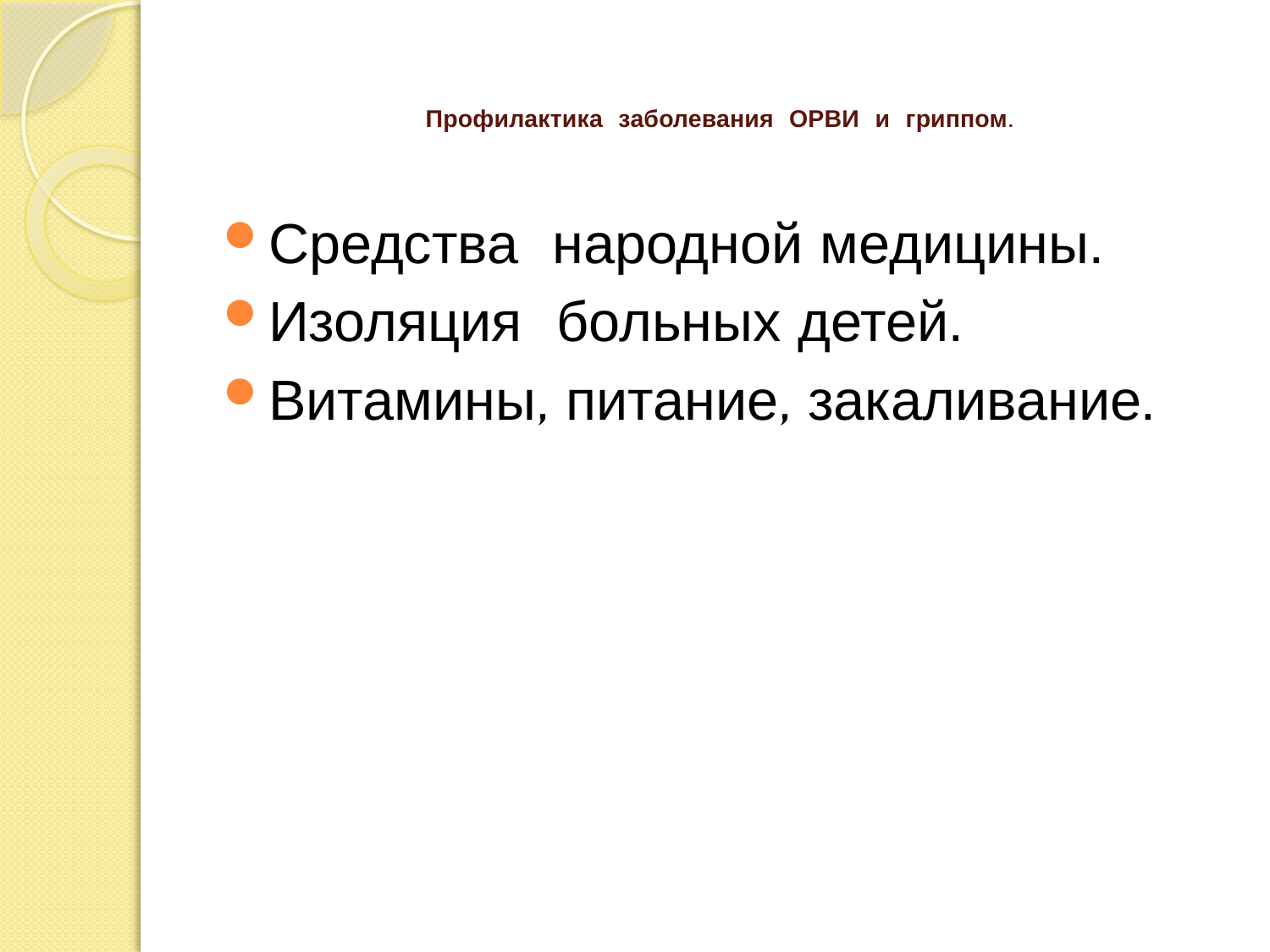

# Профилактика  заболевания  ОРВИ  и  гриппом.
Средства  народной медицины.
Изоляция  больных детей.
Витамины, питание, закаливание.